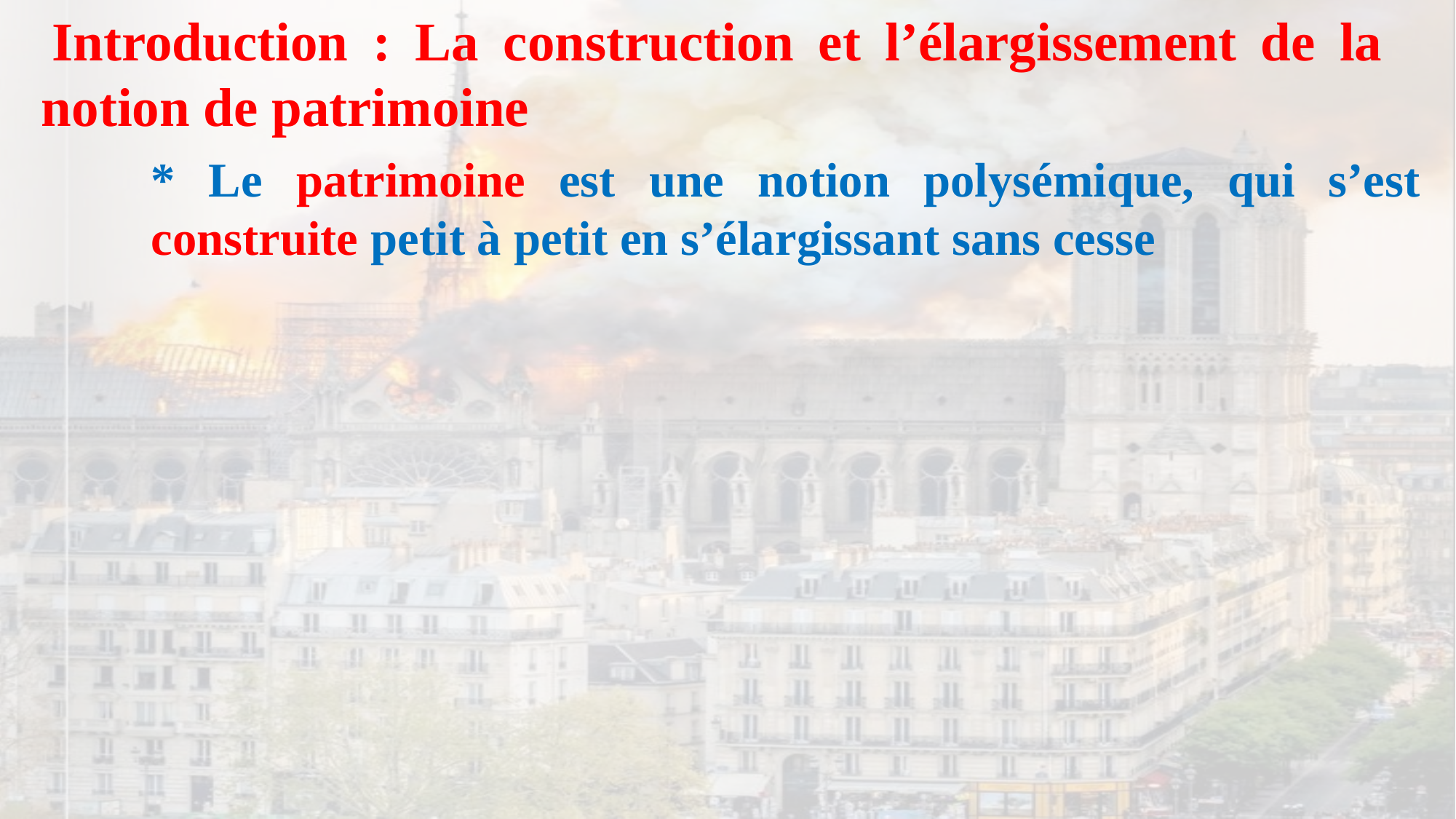

Introduction : La construction et l’élargissement de la notion de patrimoine
* Le patrimoine est une notion polysémique, qui s’est construite petit à petit en s’élargissant sans cesse